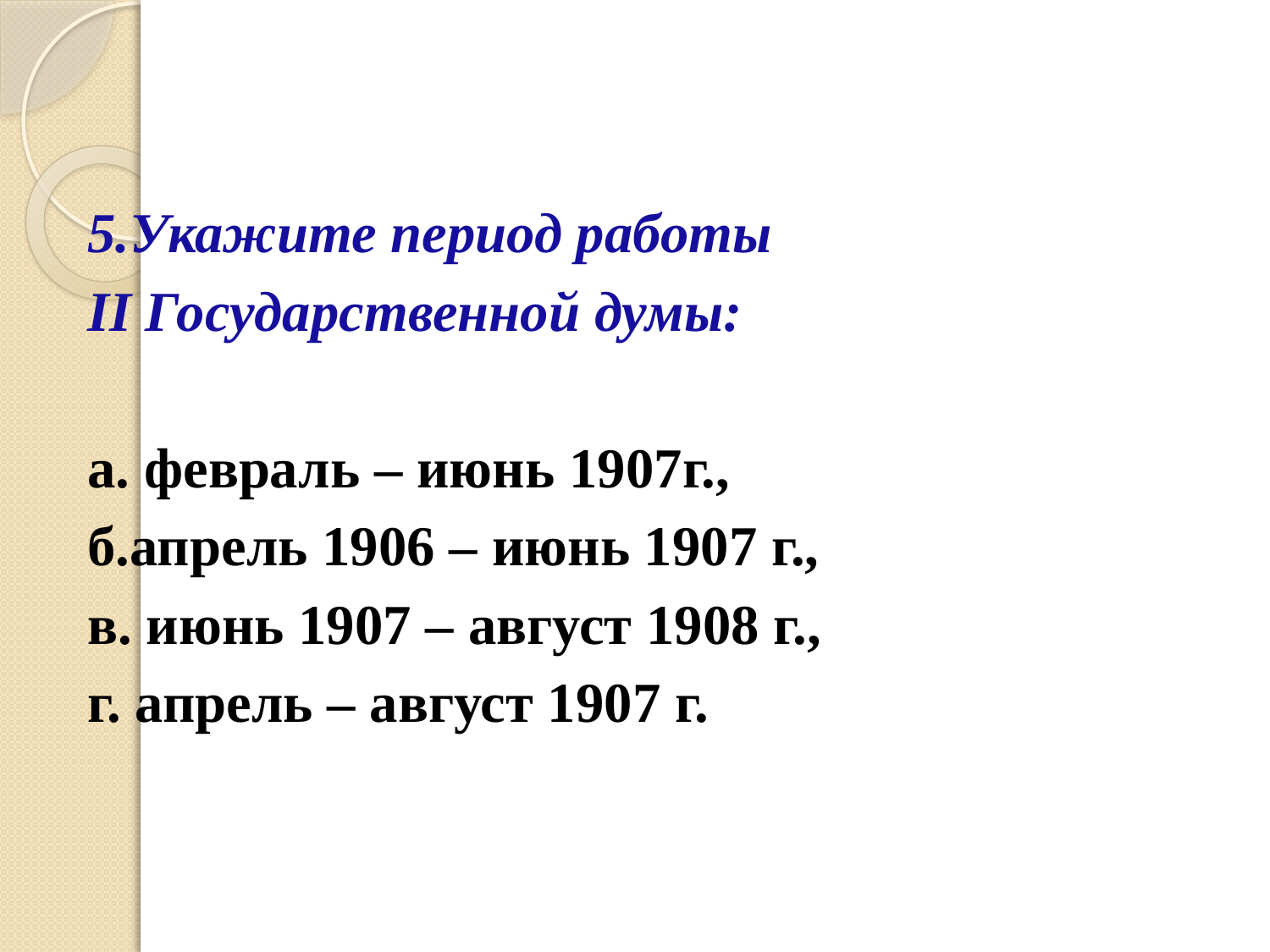

5.Укажите период работы
II Государственной думы:

а. февраль – июнь 1907г.,
б.апрель 1906 – июнь 1907 г.,
в. июнь 1907 – август 1908 г.,
г. апрель – август 1907 г.